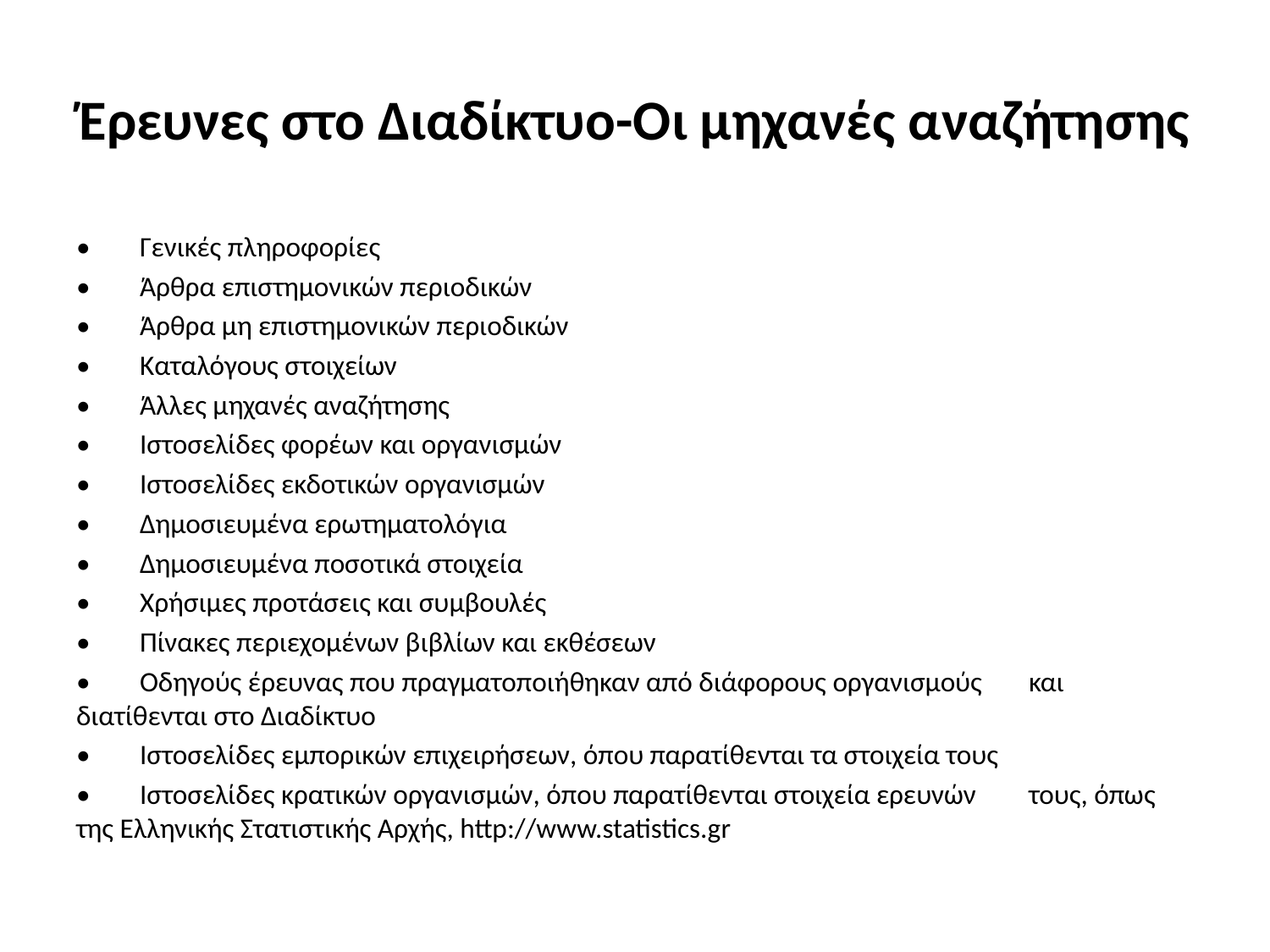

# Έρευνες στο Διαδίκτυο-Οι μηχανές αναζήτησης
•	Γενικές πληροφορίες
•	Άρθρα επιστημονικών περιοδικών
•	Άρθρα μη επιστημονικών περιοδικών
•	Καταλόγους στοιχείων
•	Άλλες μηχανές αναζήτησης
•	Ιστοσελίδες φορέων και οργανισμών
•	Ιστοσελίδες εκδοτικών οργανισμών
•	Δημοσιευμένα ερωτηματολόγια
•	Δημοσιευμένα ποσοτικά στοιχεία
•	Χρήσιμες προτάσεις και συμβουλές
•	Πίνακες περιεχομένων βιβλίων και εκθέσεων
•	Οδηγούς έρευνας που πραγματοποιήθηκαν από διάφορους οργανισμούς 	και διατίθενται στο Διαδίκτυο
•	Ιστοσελίδες εμπορικών επιχειρήσεων, όπου παρατίθενται τα στοιχεία τους
•	Ιστοσελίδες κρατικών οργανισμών, όπου παρατίθενται στοιχεία ερευνών 	τους, όπως της Ελληνικής Στατιστικής Αρχής, http://www.statistics.gr